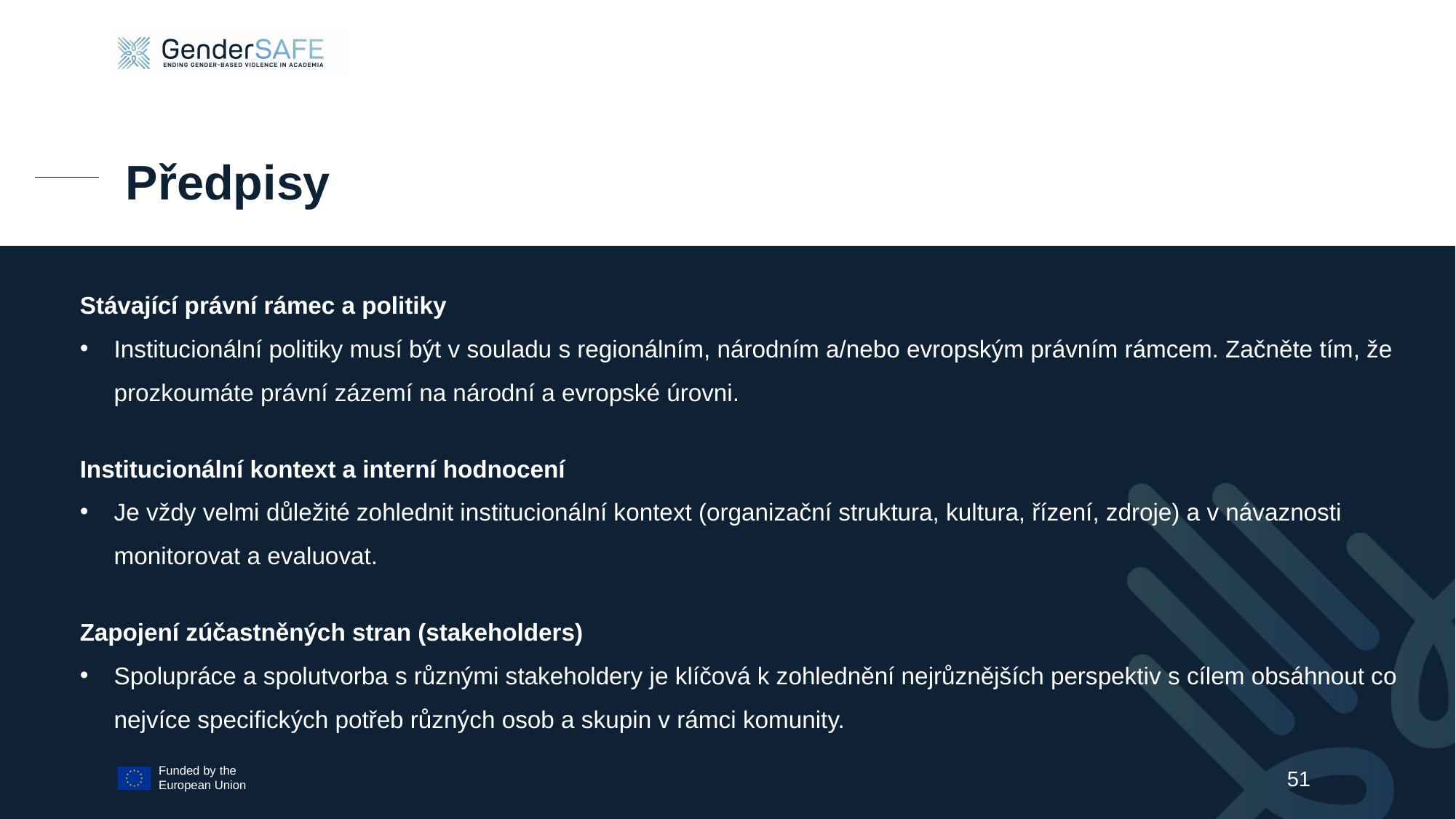

# Předpisy
Stávající právní rámec a politiky
Institucionální politiky musí být v souladu s regionálním, národním a/nebo evropským právním rámcem. Začněte tím, že prozkoumáte právní zázemí na národní a evropské úrovni.

Institucionální kontext a interní hodnocení
Je vždy velmi důležité zohlednit institucionální kontext (organizační struktura, kultura, řízení, zdroje) a v návaznosti monitorovat a evaluovat.

Zapojení zúčastněných stran (stakeholders)
Spolupráce a spolutvorba s různými stakeholdery je klíčová k zohlednění nejrůznějších perspektiv s cílem obsáhnout co nejvíce specifických potřeb různých osob a skupin v rámci komunity.